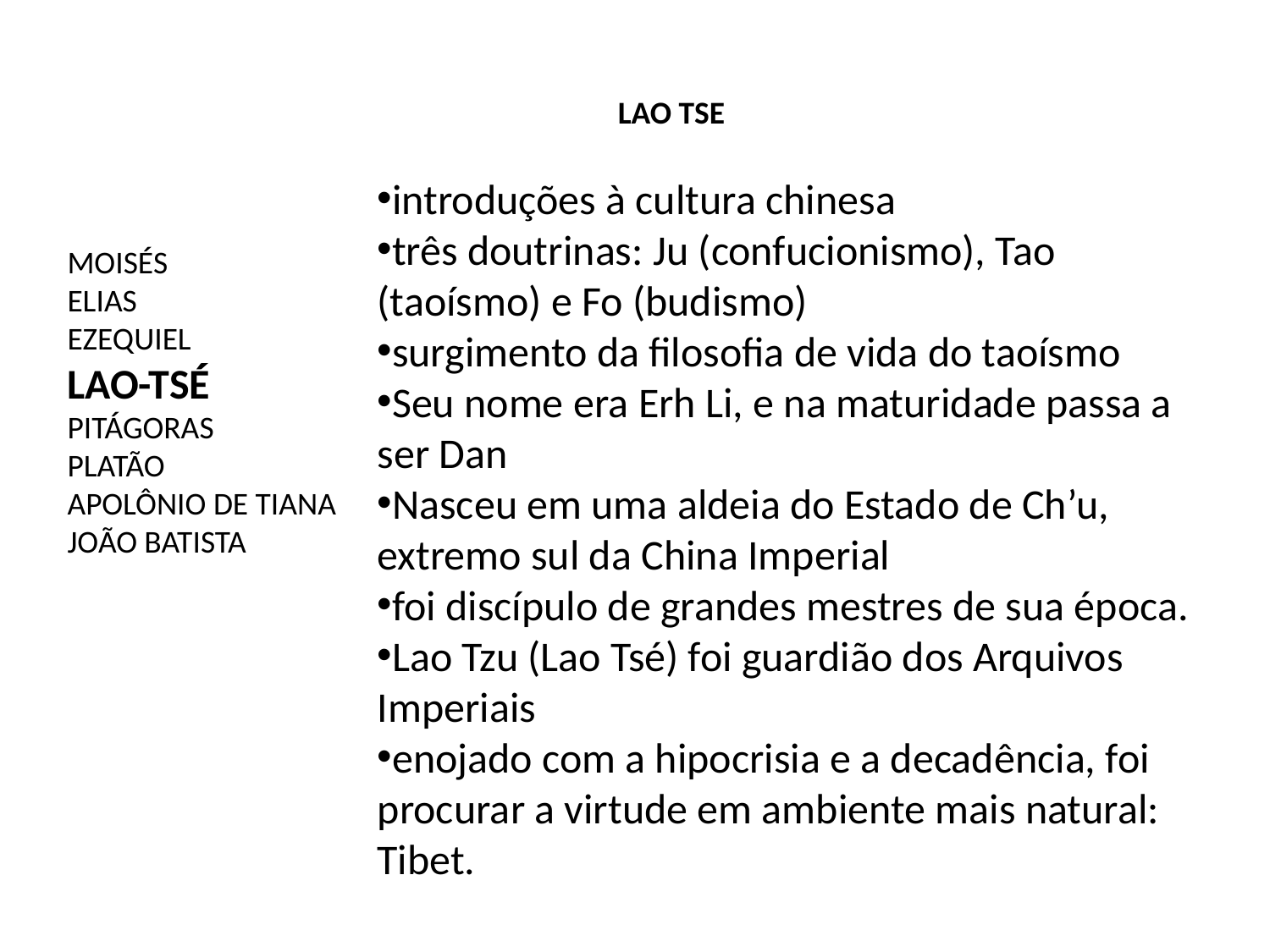

LAO TSE
introduções à cultura chinesa
três doutrinas: Ju (confucionismo), Tao (taoísmo) e Fo (budismo)
surgimento da filosofia de vida do taoísmo
Seu nome era Erh Li, e na maturidade passa a ser Dan
Nasceu em uma aldeia do Estado de Ch’u, extremo sul da China Imperial
foi discípulo de grandes mestres de sua época.
Lao Tzu (Lao Tsé) foi guardião dos Arquivos Imperiais
enojado com a hipocrisia e a decadência, foi procurar a virtude em ambiente mais natural: Tibet.
MOISÉS
ELIAS
EZEQUIEL
LAO-TSÉ
PITÁGORAS
PLATÃO
APOLÔNIO DE TIANA
JOÃO BATISTA